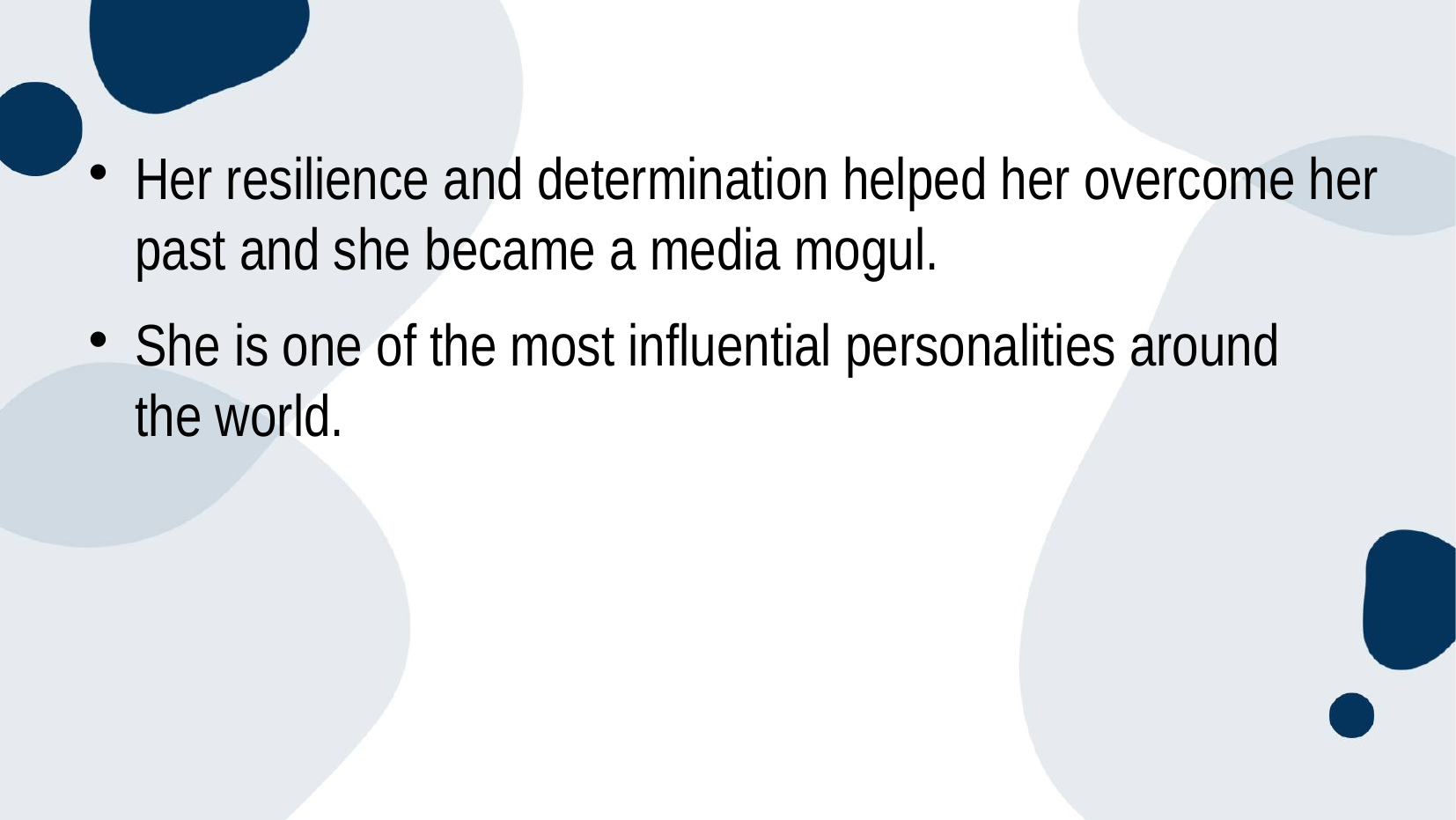

# Her resilience and determination helped her overcome her past and she became a media mogul.
She is one of the most influential personalities around   the world.